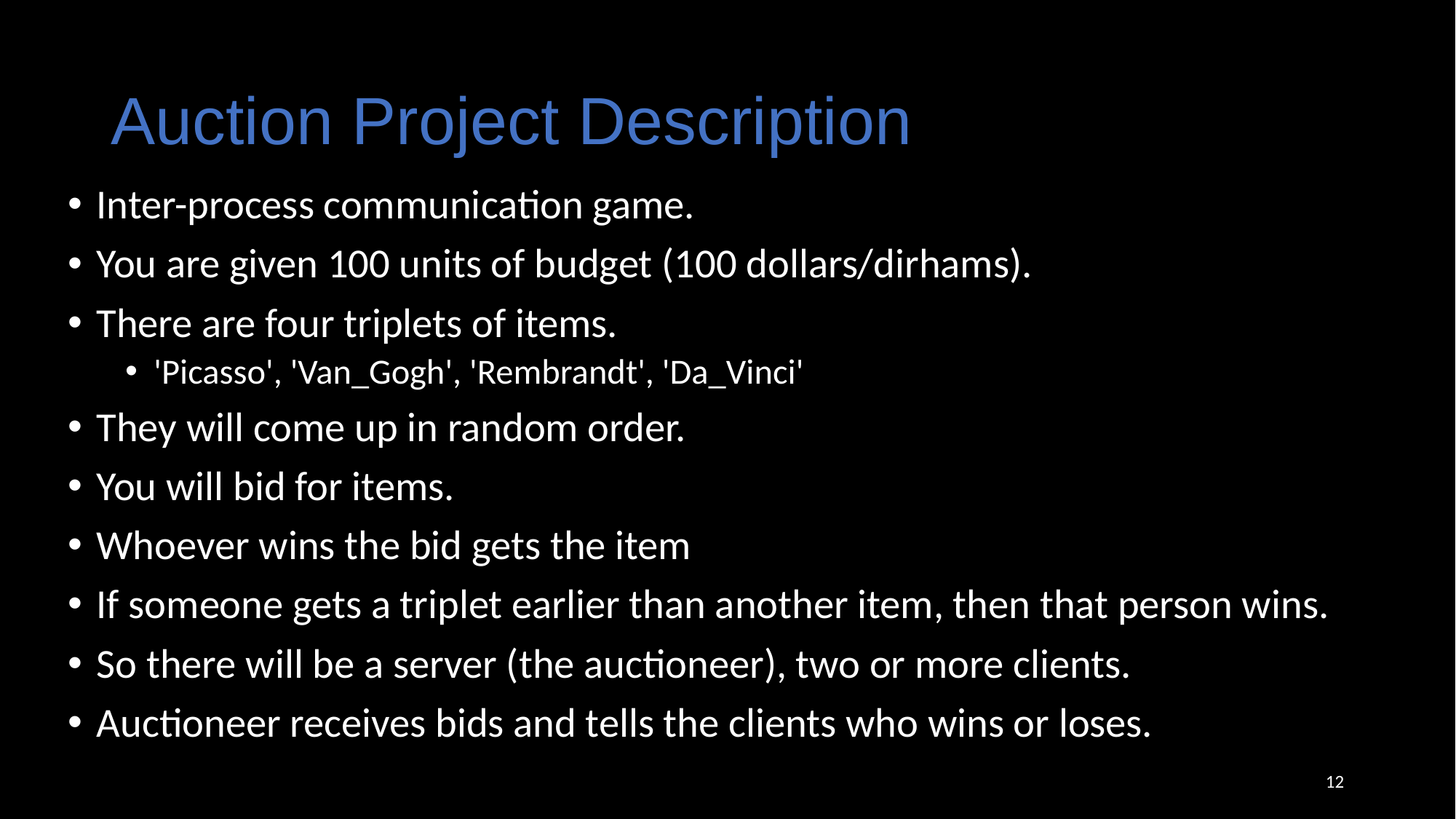

# Auction Project Description
Inter-process communication game.
You are given 100 units of budget (100 dollars/dirhams).
There are four triplets of items.
'Picasso', 'Van_Gogh', 'Rembrandt', 'Da_Vinci'
They will come up in random order.
You will bid for items.
Whoever wins the bid gets the item
If someone gets a triplet earlier than another item, then that person wins.
So there will be a server (the auctioneer), two or more clients.
Auctioneer receives bids and tells the clients who wins or loses.
12